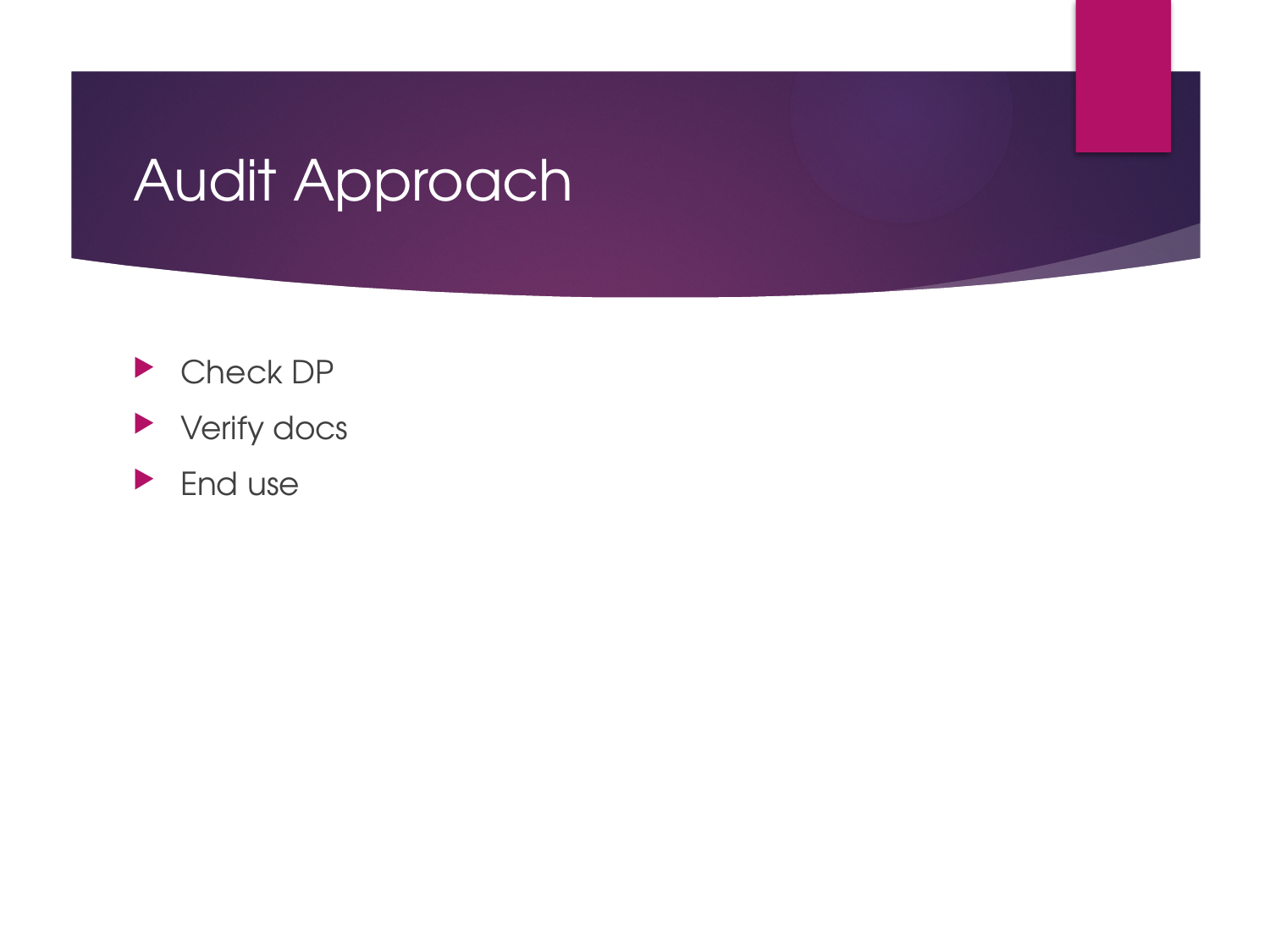

# Audit Approach
Check DP
Verify docs
End use